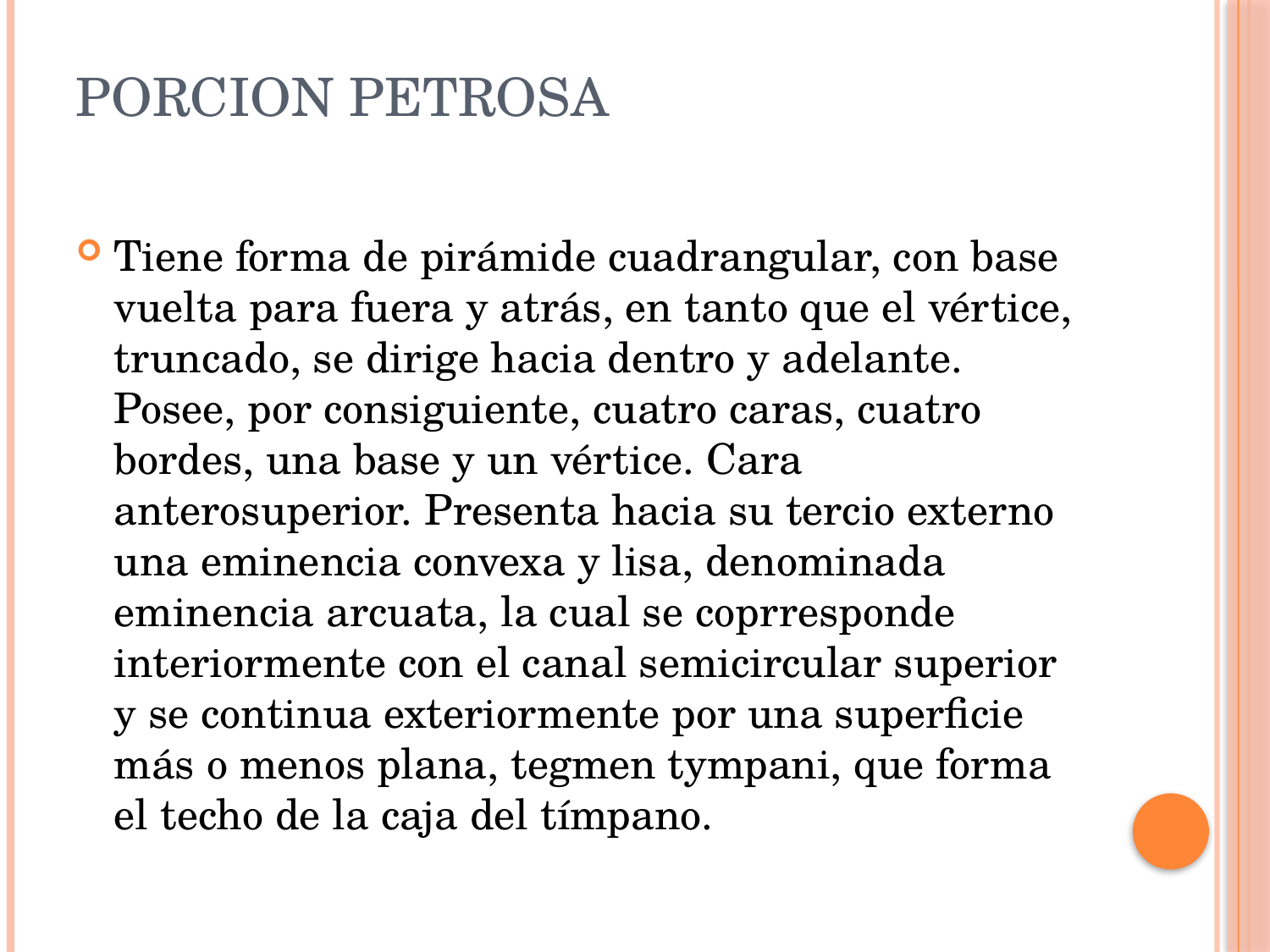

# PORCION PETROSA
Tiene forma de pirámide cuadrangular, con base vuelta para fuera y atrás, en tanto que el vértice, truncado, se dirige hacia dentro y adelante. Posee, por consiguiente, cuatro caras, cuatro bordes, una base y un vértice. Cara anterosuperior. Presenta hacia su tercio externo una eminencia convexa y lisa, denominada eminencia arcuata, la cual se coprresponde interiormente con el canal semicircular superior y se continua exteriormente por una superficie más o menos plana, tegmen tympani, que forma el techo de la caja del tímpano.